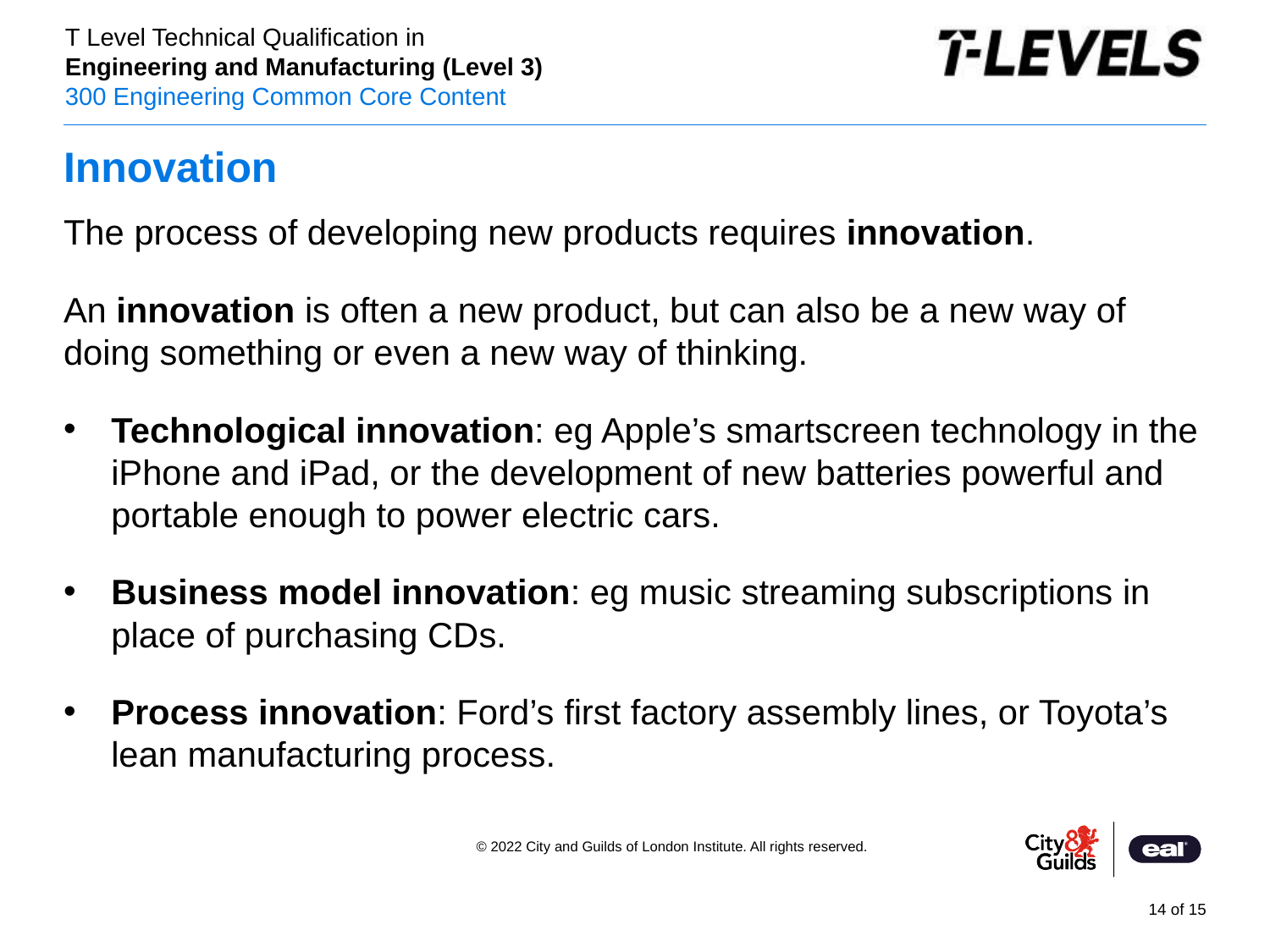

# Innovation
The process of developing new products requires innovation.
An innovation is often a new product, but can also be a new way of doing something or even a new way of thinking.
Technological innovation: eg Apple’s smartscreen technology in the iPhone and iPad, or the development of new batteries powerful and portable enough to power electric cars.
Business model innovation: eg music streaming subscriptions in place of purchasing CDs.
Process innovation: Ford’s first factory assembly lines, or Toyota’s lean manufacturing process.